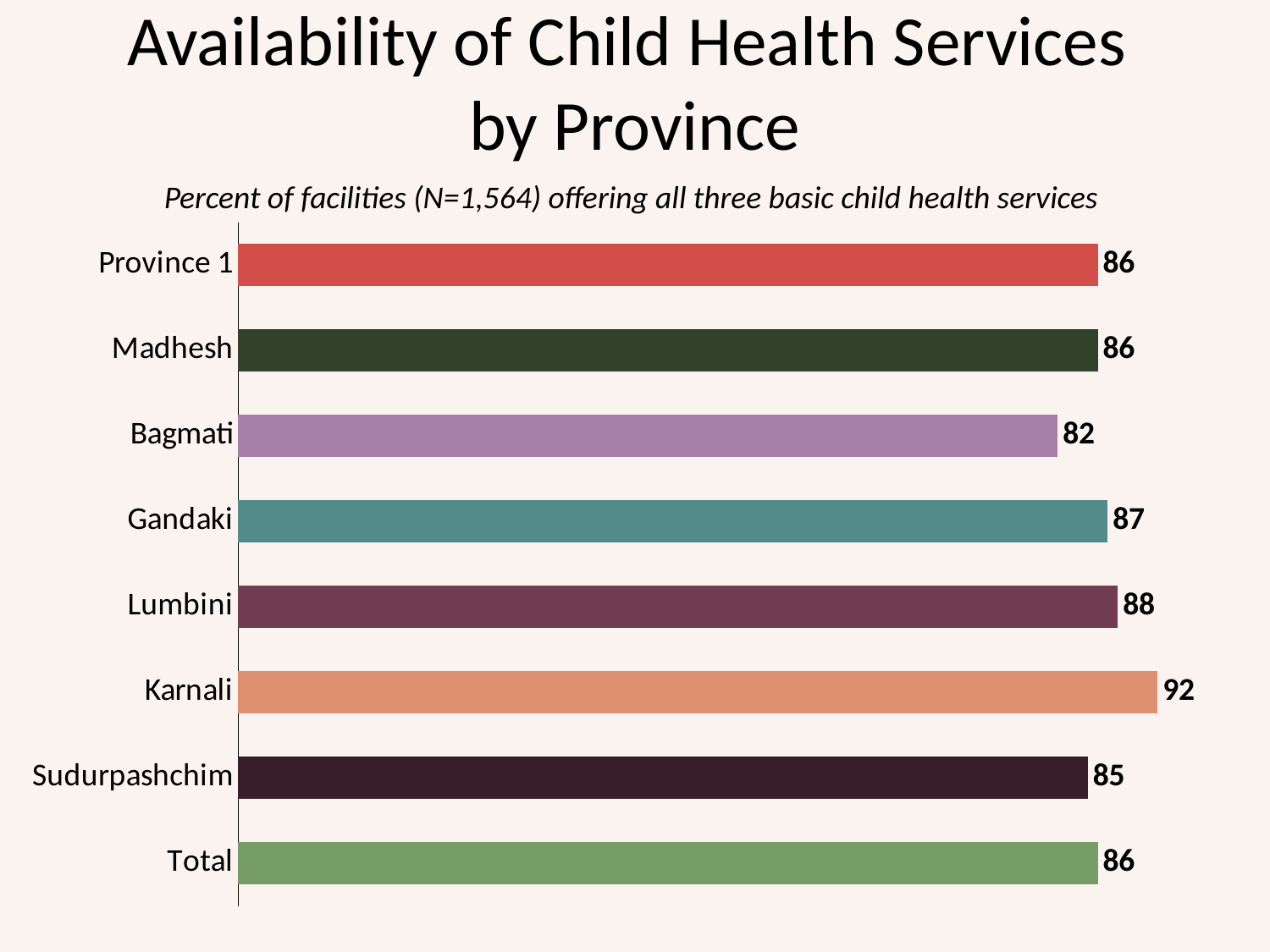

Availability of Child Health Services
by Province
Percent of facilities (N=1,564) offering all three basic child health services

### Chart

| Category | Series 1 |
|---|---|
| Total | 86.0 |
| Sudurpashchim | 85.0 |
| Karnali | 92.0 |
| Lumbini | 88.0 |
| Gandaki | 87.0 |
| Bagmati | 82.0 |
| Madhesh | 86.0 |
| Province 1 | 86.0 |